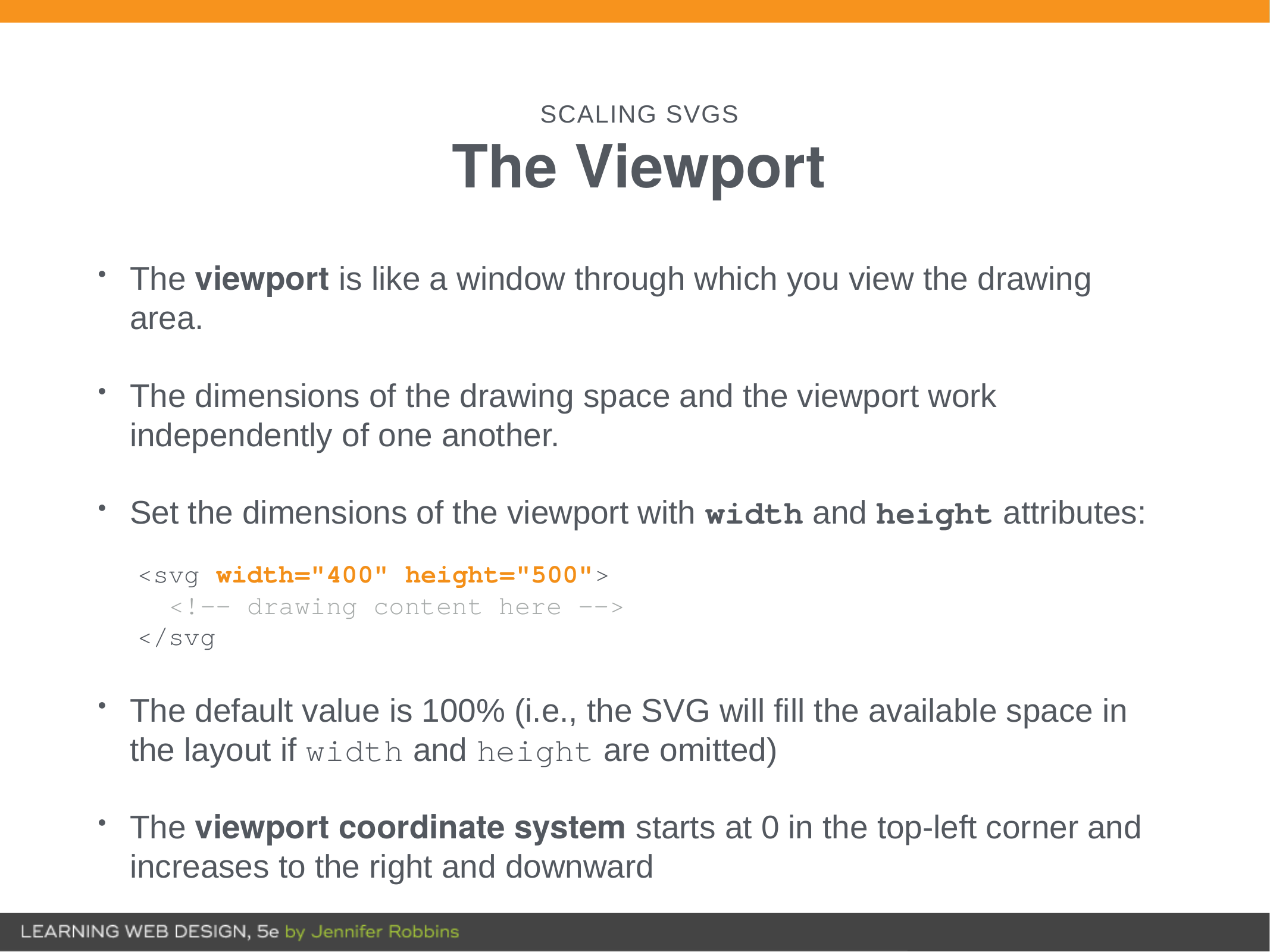

# SCALING SVGS
The Viewport
The viewport is like a window through which you view the drawing area.
The dimensions of the drawing space and the viewport work independently of one another.
Set the dimensions of the viewport with width and height attributes:
<svg width="400" height="500">
  <!-- drawing content here -->
</svg
The default value is 100% (i.e., the SVG will fill the available space in the layout if width and height are omitted)
The viewport coordinate system starts at 0 in the top-left corner and increases to the right and downward